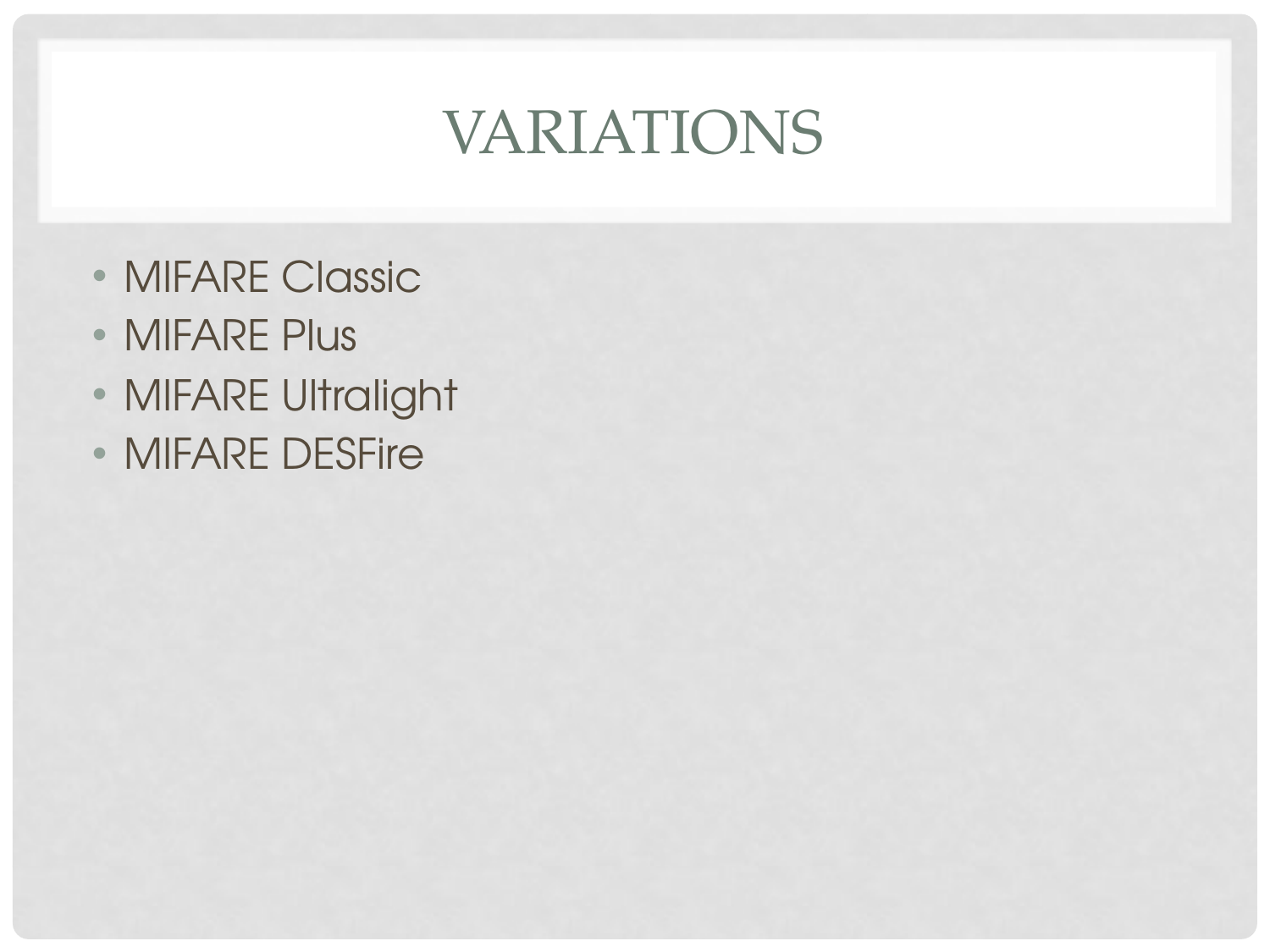

# variations
MIFARE Classic
MIFARE Plus
MIFARE Ultralight
MIFARE DESFire